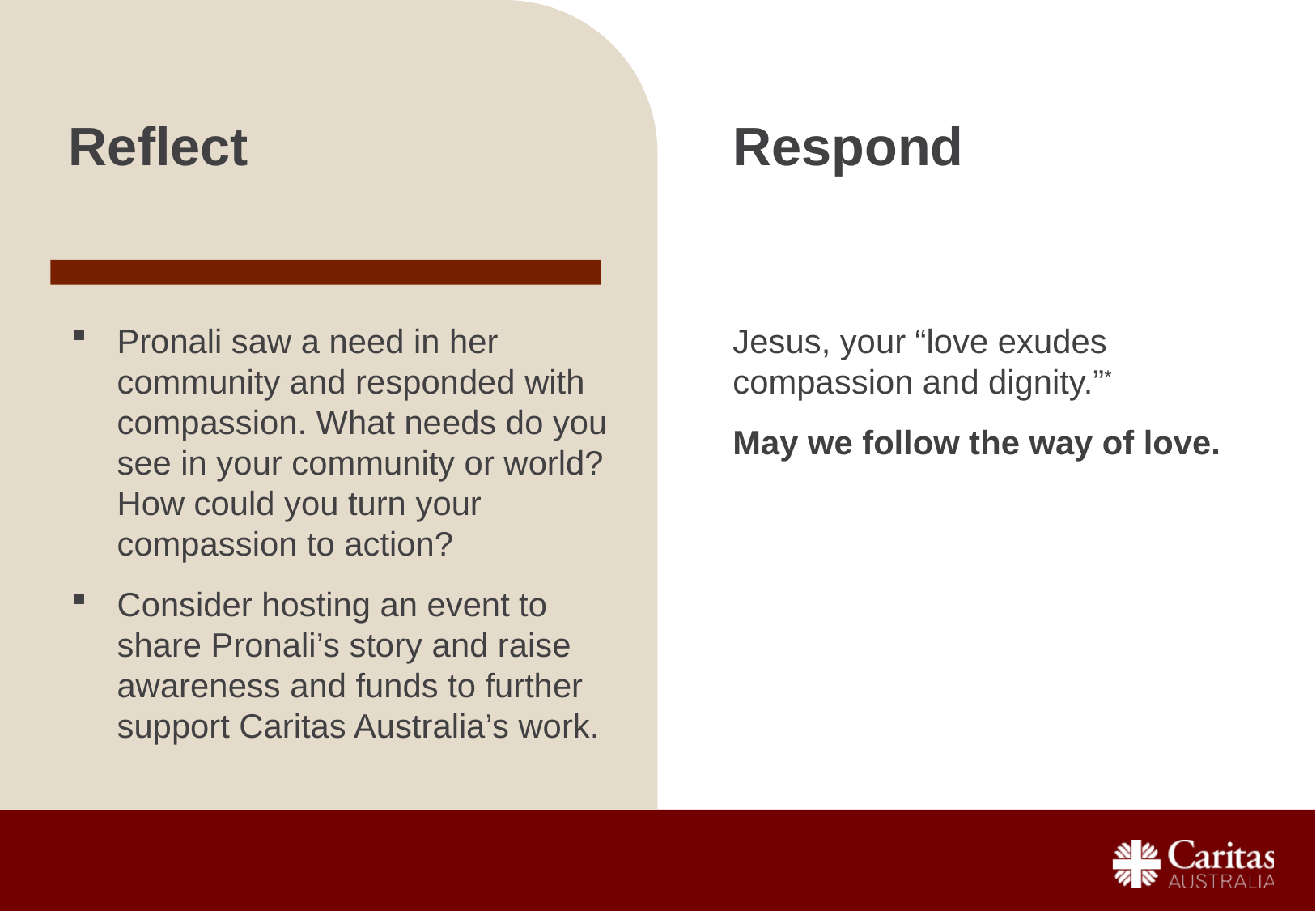

Respond
Reflect

Pronali saw a need in her community and responded with compassion. What needs do you see in your community or world? How could you turn your compassion to action?
Consider hosting an event to share Pronali’s story and raise awareness and funds to further support Caritas Australia’s work.
Jesus, your “love exudes compassion and dignity.”*
May we follow the way of love.